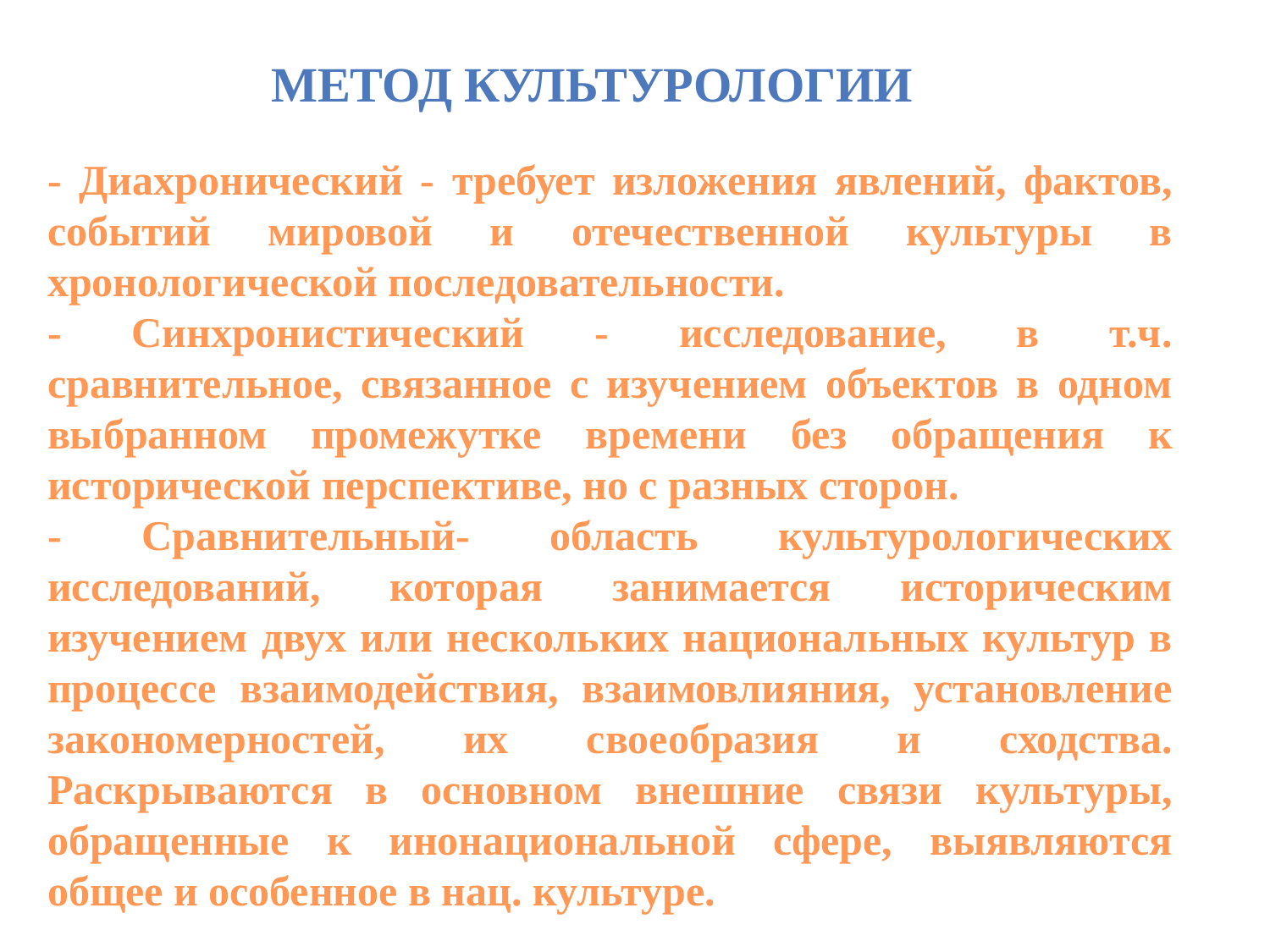

Метод культурологии
- Диахронический - требует изложения явлений, фактов, событий мировой и отечественной культуры в хронологической последовательности.
- Синхронистический - исследование, в т.ч. сравнительное, связанное с изучением объектов в одном выбранном промежутке времени без обращения к исторической перспективе, но с разных сторон.
- Сравнительный- область культурологических исследований, которая занимается историческим изучением двух или нескольких национальных культур в процессе взаимодействия, взаимовлияния, установление закономерностей, их своеобразия и сходства. Раскрываются в основном внешние связи культуры, обращенные к инонациональной сфере, выявляются общее и особенное в нац. культуре.